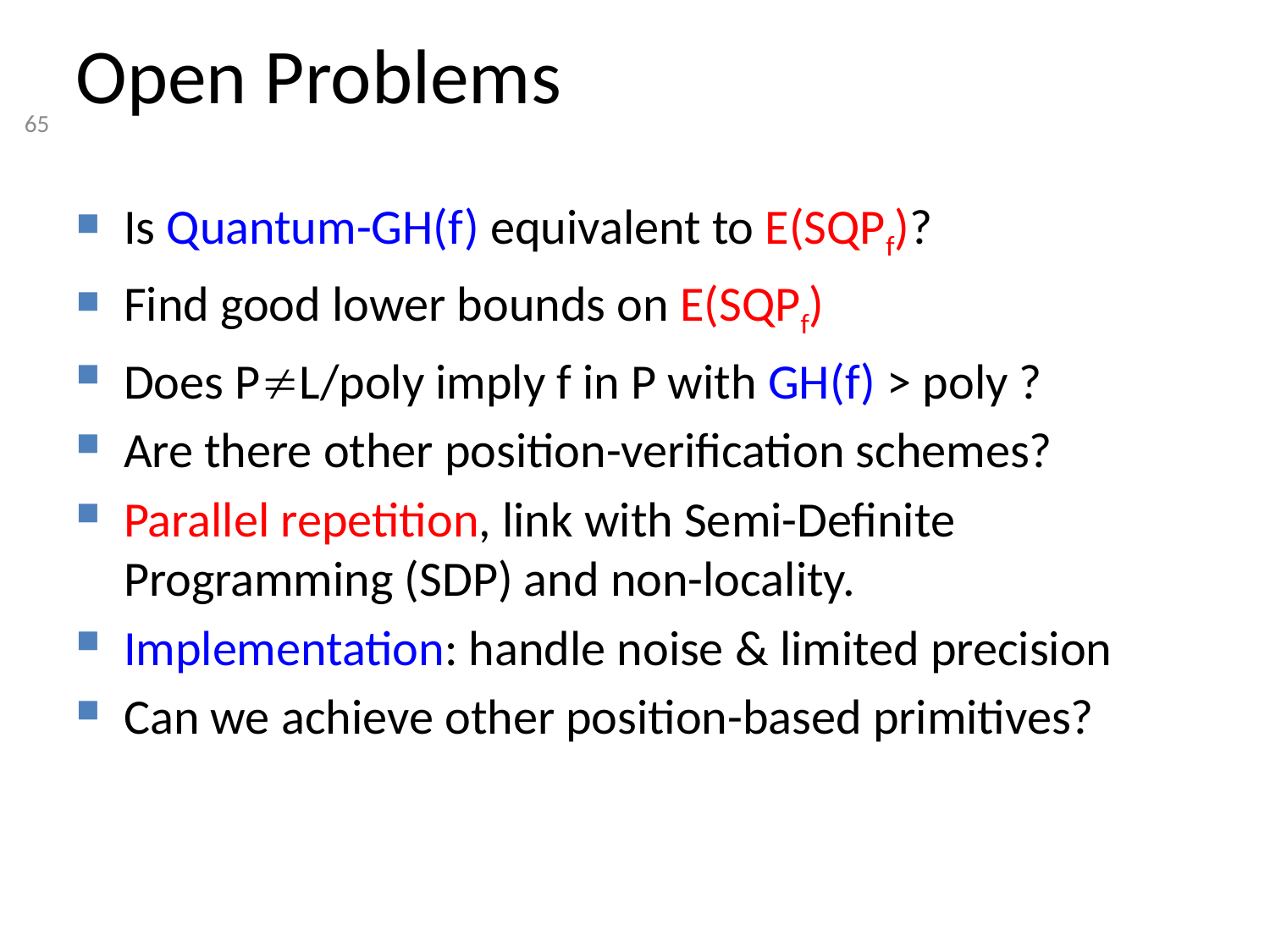

# Open Problems
Is Quantum-GH(f) equivalent to E(SQPf)?
Find good lower bounds on E(SQPf)
Does P≠L/poly imply f in P with GH(f) > poly ?
Are there other position-verification schemes?
Parallel repetition, link with Semi-Definite Programming (SDP) and non-locality.
Implementation: handle noise & limited precision
Can we achieve other position-based primitives?